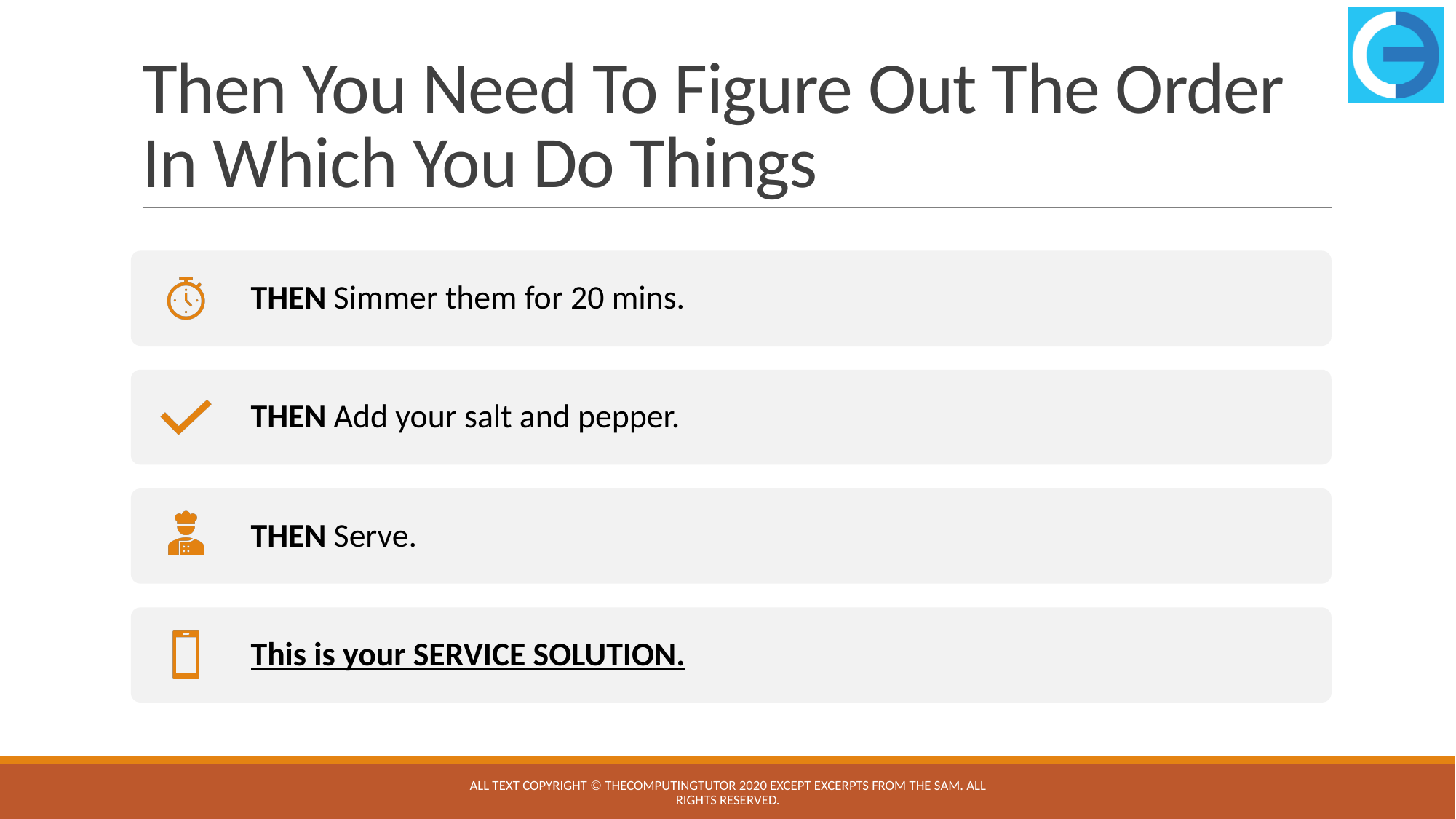

# Then You Need To Figure Out The Order In Which You Do Things
THEN Simmer them for 20 mins.
THEN Add your salt and pepper.
THEN Serve.
This is your SERVICE SOLUTION.
All text copyright © TheComputingTutor 2020 except excerpts from the SAM. All rights Reserved.